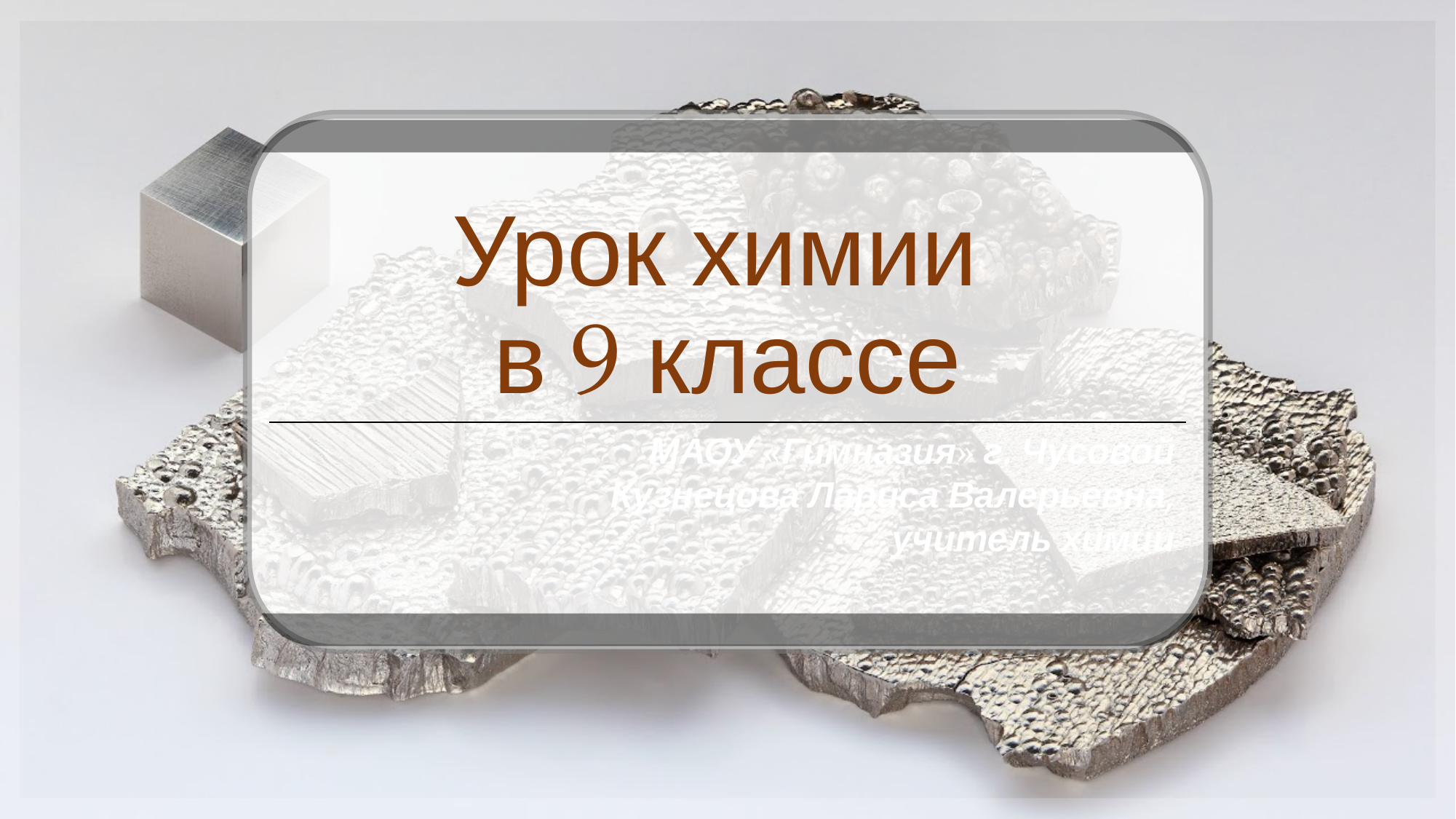

# Урок химии в 9 классе
МАОУ «Гимназия» г. Чусовой
Кузнецова Лариса Валерьевна,
 учитель химии